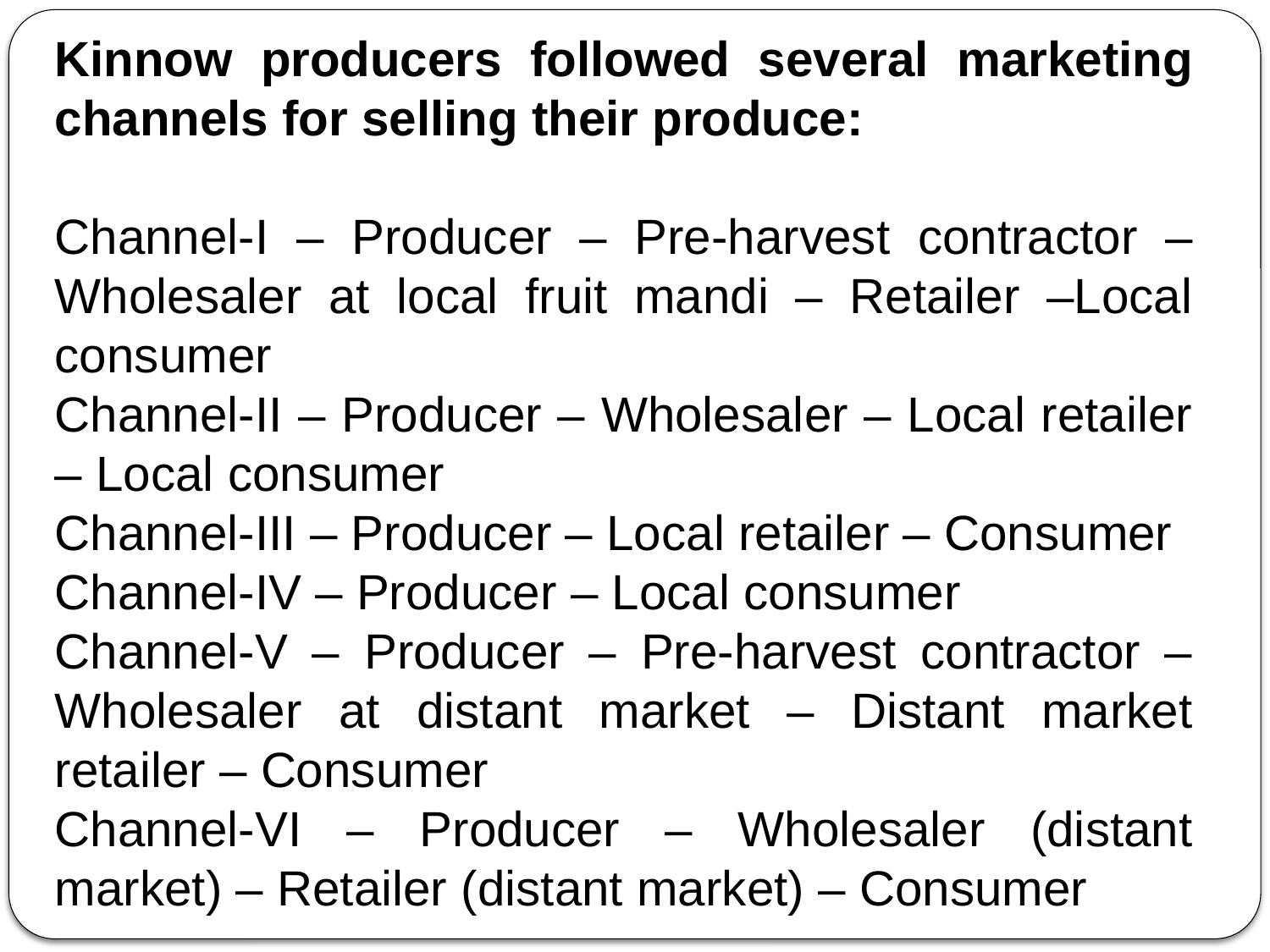

Kinnow producers followed several marketing channels for selling their produce:

Channel-I – Producer – Pre-harvest contractor – Wholesaler at local fruit mandi – Retailer –Local consumer
Channel-II – Producer – Wholesaler – Local retailer – Local consumer
Channel-III – Producer – Local retailer – Consumer
Channel-IV – Producer – Local consumer
Channel-V – Producer – Pre-harvest contractor – Wholesaler at distant market – Distant market retailer – Consumer
Channel-VI – Producer – Wholesaler (distant market) – Retailer (distant market) – Consumer